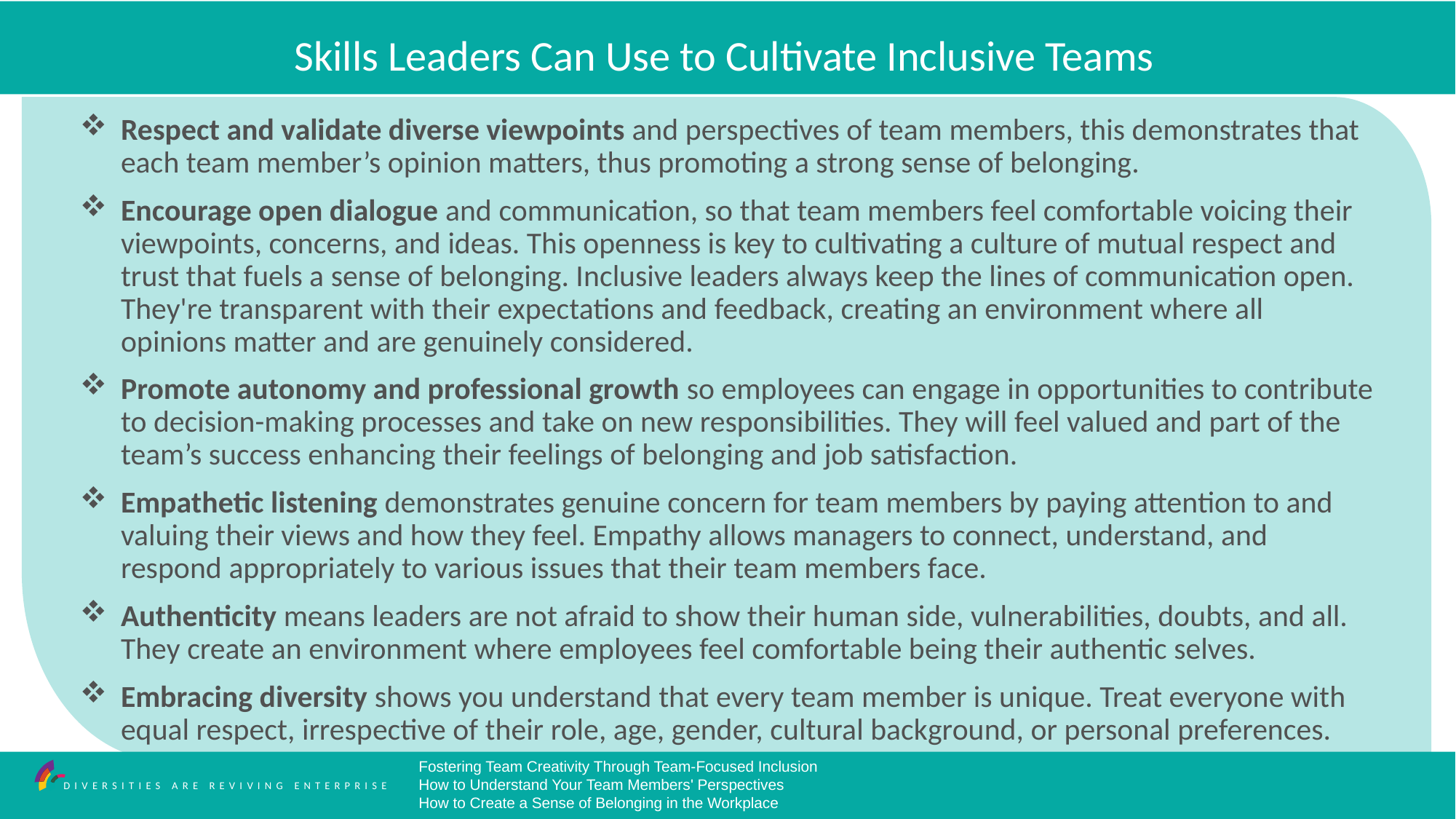

Skills Leaders Can Use to Cultivate Inclusive Teams

Respect and validate diverse viewpoints and perspectives of team members, this demonstrates that each team member’s opinion matters, thus promoting a strong sense of belonging.
Encourage open dialogue and communication, so that team members feel comfortable voicing their viewpoints, concerns, and ideas. This openness is key to cultivating a culture of mutual respect and trust that fuels a sense of belonging. Inclusive leaders always keep the lines of communication open. They're transparent with their expectations and feedback, creating an environment where all opinions matter and are genuinely considered.
Promote autonomy and professional growth so employees can engage in opportunities to contribute to decision-making processes and take on new responsibilities. They will feel valued and part of the team’s success enhancing their feelings of belonging and job satisfaction.
Empathetic listening demonstrates genuine concern for team members by paying attention to and valuing their views and how they feel. Empathy allows managers to connect, understand, and respond appropriately to various issues that their team members face.
Authenticity means leaders are not afraid to show their human side, vulnerabilities, doubts, and all. They create an environment where employees feel comfortable being their authentic selves.
Embracing diversity shows you understand that every team member is unique. Treat everyone with equal respect, irrespective of their role, age, gender, cultural background, or personal preferences.

Fostering Team Creativity Through Team-Focused Inclusion
How to Understand Your Team Members' Perspectives
How to Create a Sense of Belonging in the Workplace